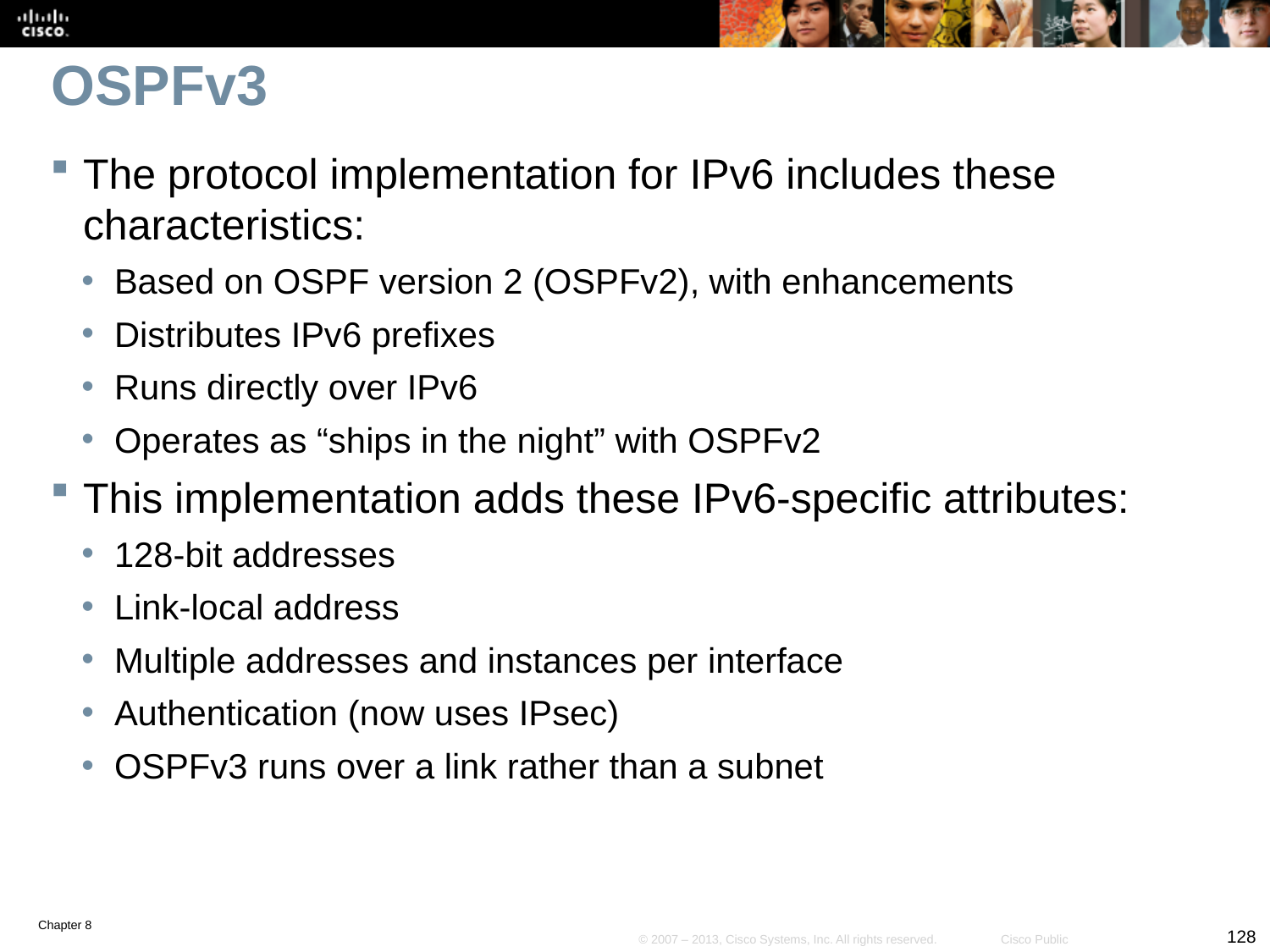

# OSPFv3
The protocol implementation for IPv6 includes these characteristics:
Based on OSPF version 2 (OSPFv2), with enhancements
Distributes IPv6 prefixes
Runs directly over IPv6
Operates as “ships in the night” with OSPFv2
This implementation adds these IPv6-specific attributes:
128-bit addresses
Link-local address
Multiple addresses and instances per interface
Authentication (now uses IPsec)
OSPFv3 runs over a link rather than a subnet